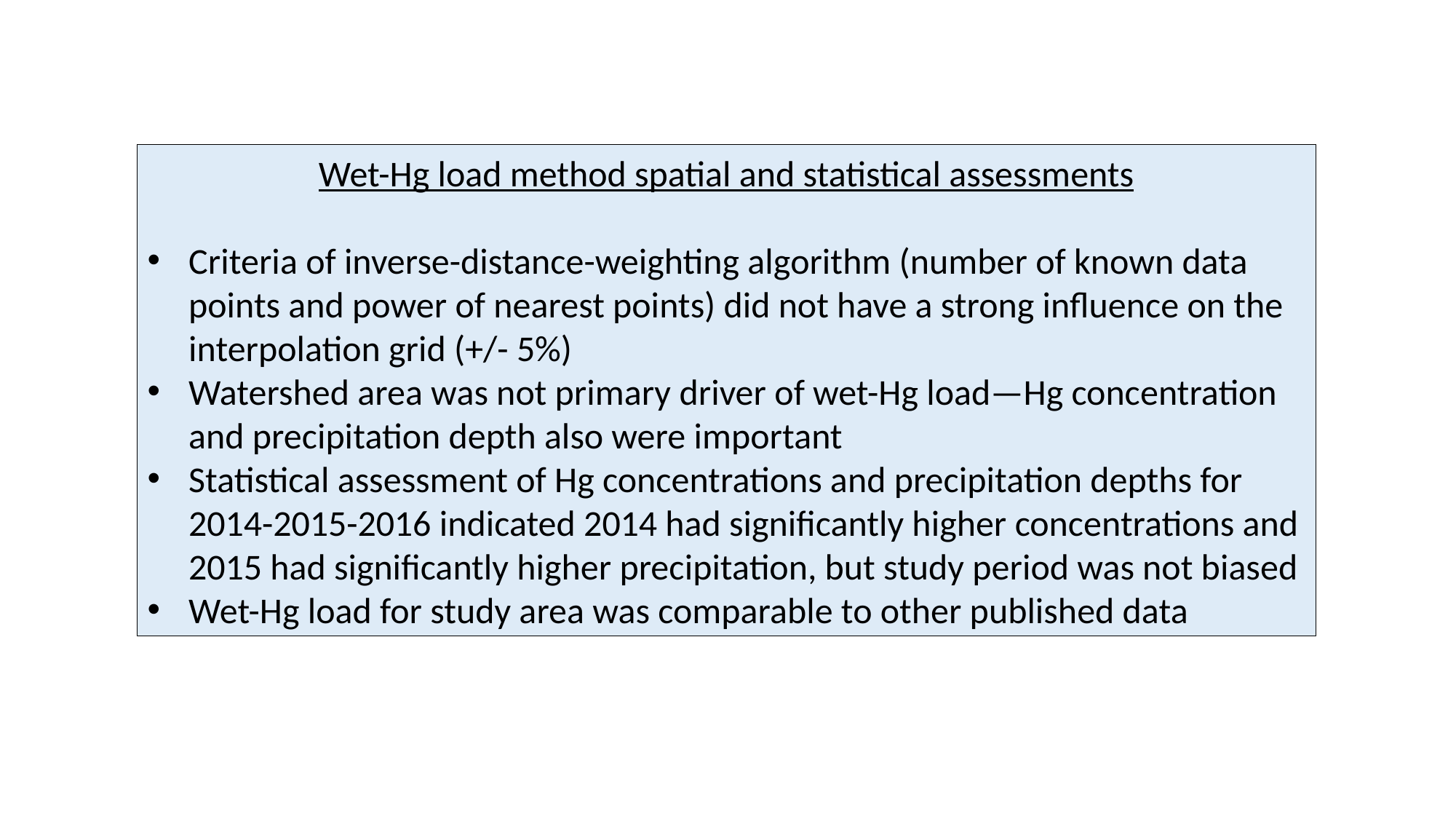

Wet-Hg load method spatial and statistical assessments

Criteria of inverse-distance-weighting algorithm (number of known data points and power of nearest points) did not have a strong influence on the interpolation grid (+/- 5%)
Watershed area was not primary driver of wet-Hg load—Hg concentration and precipitation depth also were important
Statistical assessment of Hg concentrations and precipitation depths for 2014-2015-2016 indicated 2014 had significantly higher concentrations and 2015 had significantly higher precipitation, but study period was not biased
Wet-Hg load for study area was comparable to other published data